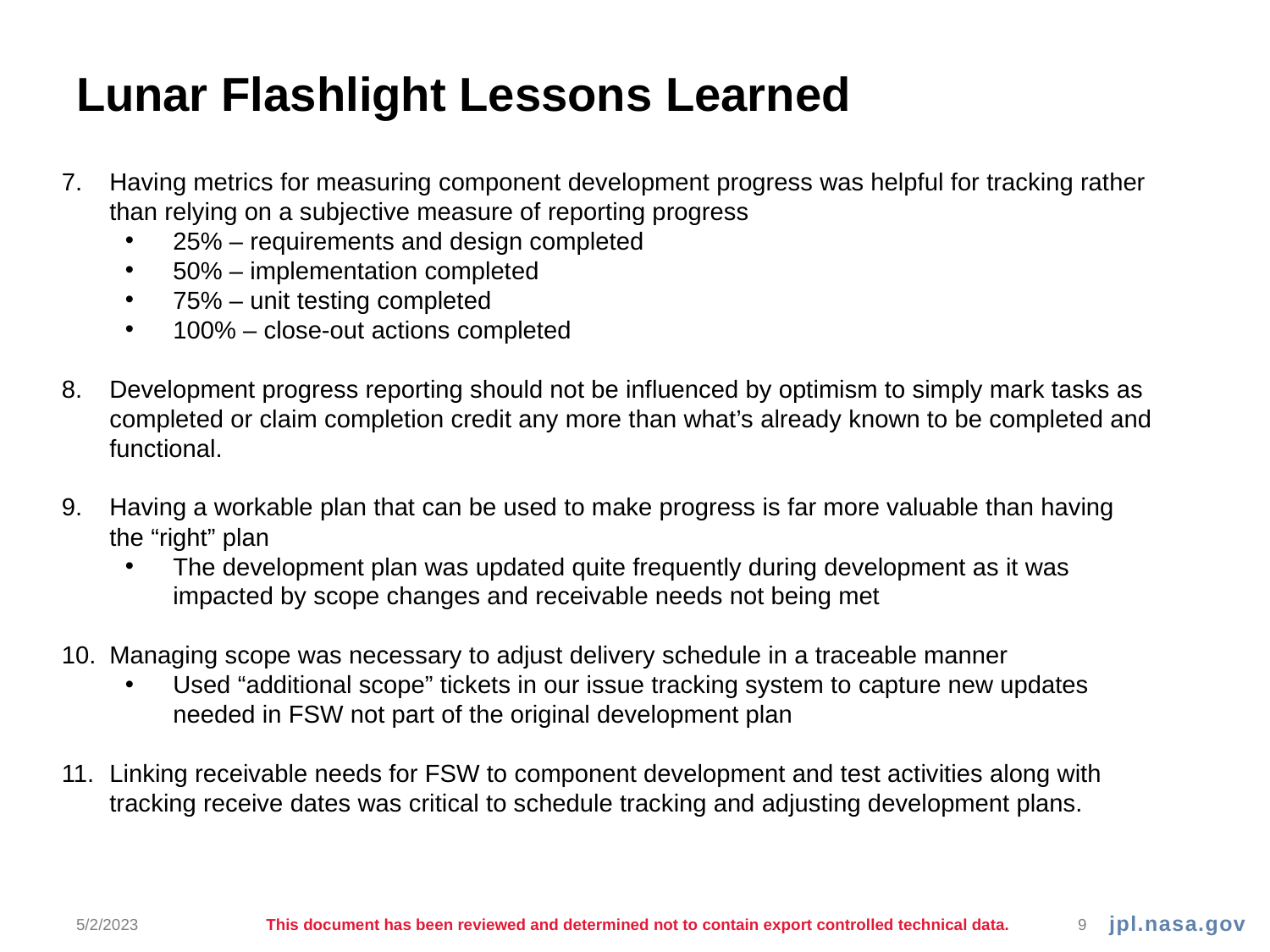

# Lunar Flashlight Lessons Learned
Having metrics for measuring component development progress was helpful for tracking rather than relying on a subjective measure of reporting progress
25% – requirements and design completed
50% – implementation completed
75% – unit testing completed
100% – close-out actions completed

Development progress reporting should not be influenced by optimism to simply mark tasks as completed or claim completion credit any more than what’s already known to be completed and functional.

Having a workable plan that can be used to make progress is far more valuable than having the “right” plan
The development plan was updated quite frequently during development as it was impacted by scope changes and receivable needs not being met

Managing scope was necessary to adjust delivery schedule in a traceable manner
Used “additional scope” tickets in our issue tracking system to capture new updates needed in FSW not part of the original development plan

Linking receivable needs for FSW to component development and test activities along with tracking receive dates was critical to schedule tracking and adjusting development plans.

5/2/2023
This document has been reviewed and determined not to contain export controlled technical data.
9